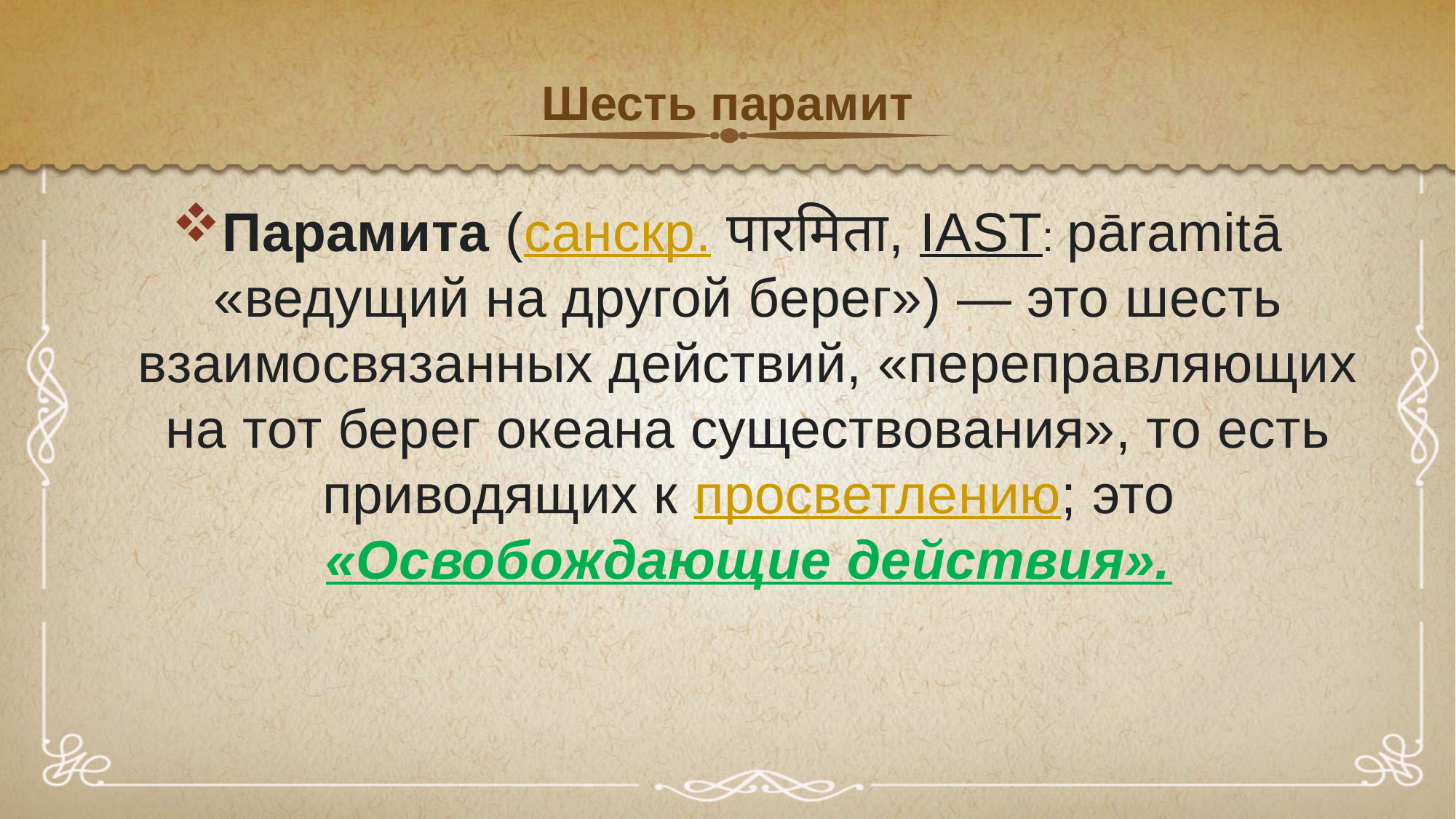

# Шесть парамит
Парамита (санскр. पारमिता, IAST: pāramitā «ведущий на другой берег») — это шесть взаимосвязанных действий, «переправляющих на тот берег океана существования», то есть приводящих к просветлению; это «Освобождающие действия».